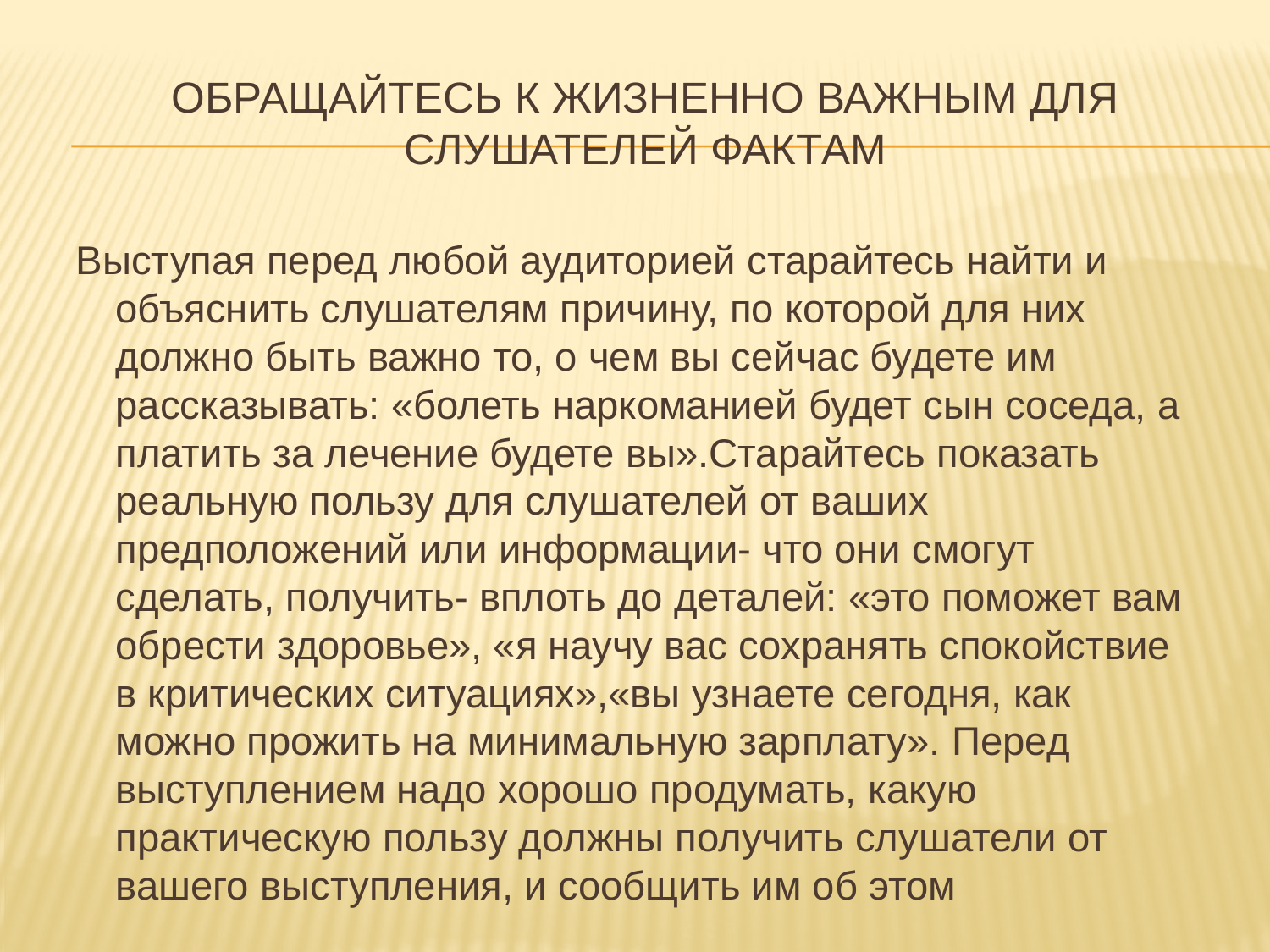

# Обращайтесь к жизненно важным для слушателей фактам
Выступая перед любой аудиторией старайтесь найти и объяснить слушателям причину, по которой для них должно быть важно то, о чем вы сейчас будете им рассказывать: «болеть наркоманией будет сын соседа, а платить за лечение будете вы».Старайтесь показать реальную пользу для слушателей от ваших предположений или информации- что они смогут сделать, получить- вплоть до деталей: «это поможет вам обрести здоровье», «я научу вас сохранять спокойствие в критических ситуациях»,«вы узнаете сегодня, как можно прожить на минимальную зарплату». Перед выступлением надо хорошо продумать, какую практическую пользу должны получить слушатели от вашего выступления, и сообщить им об этом